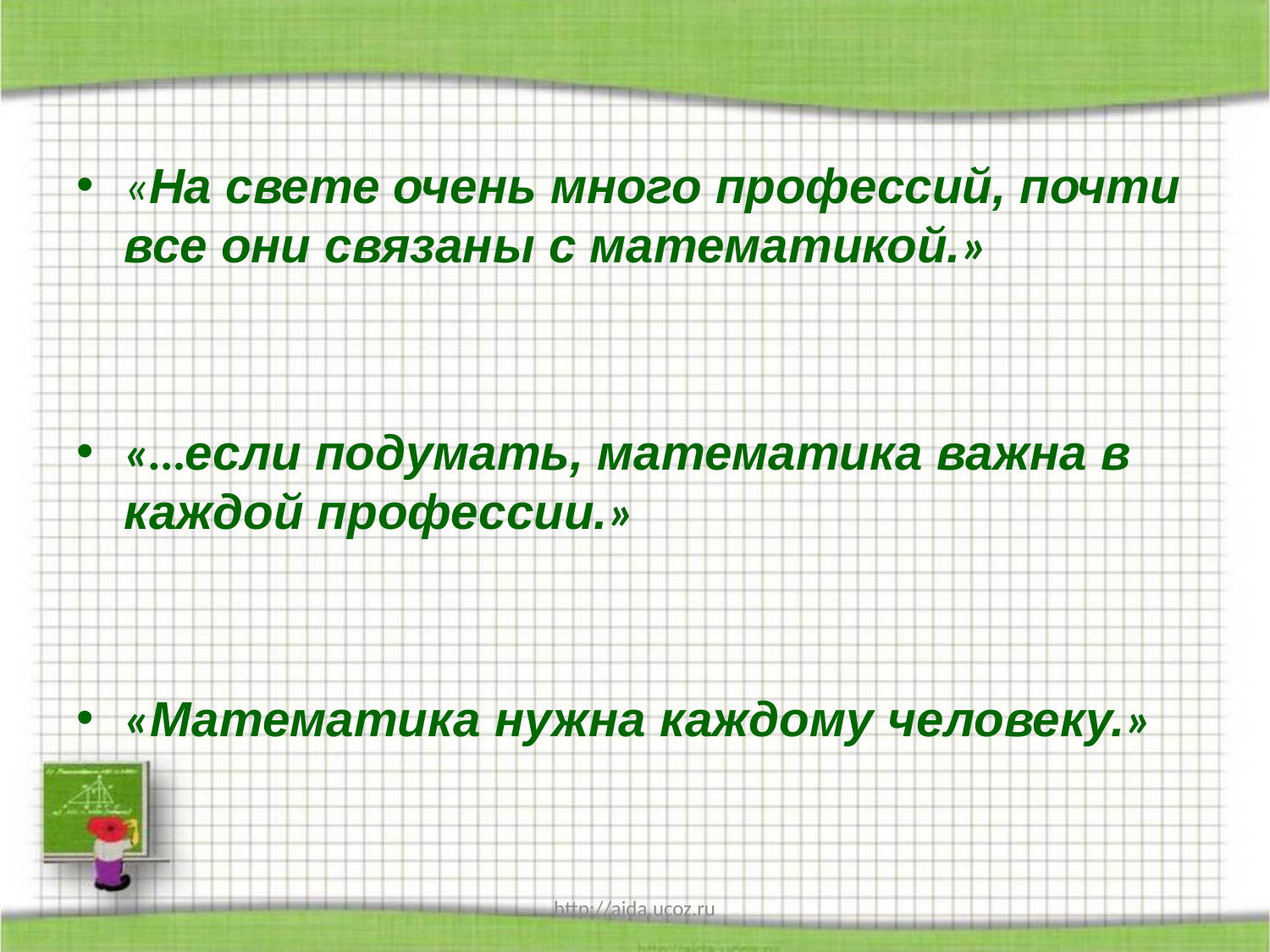

#
«На свете очень много профессий, почти все они связаны с математикой.»

«…если подумать, математика важна в каждой профессии.»

«Математика нужна каждому человеку.»

http://aida.ucoz.ru